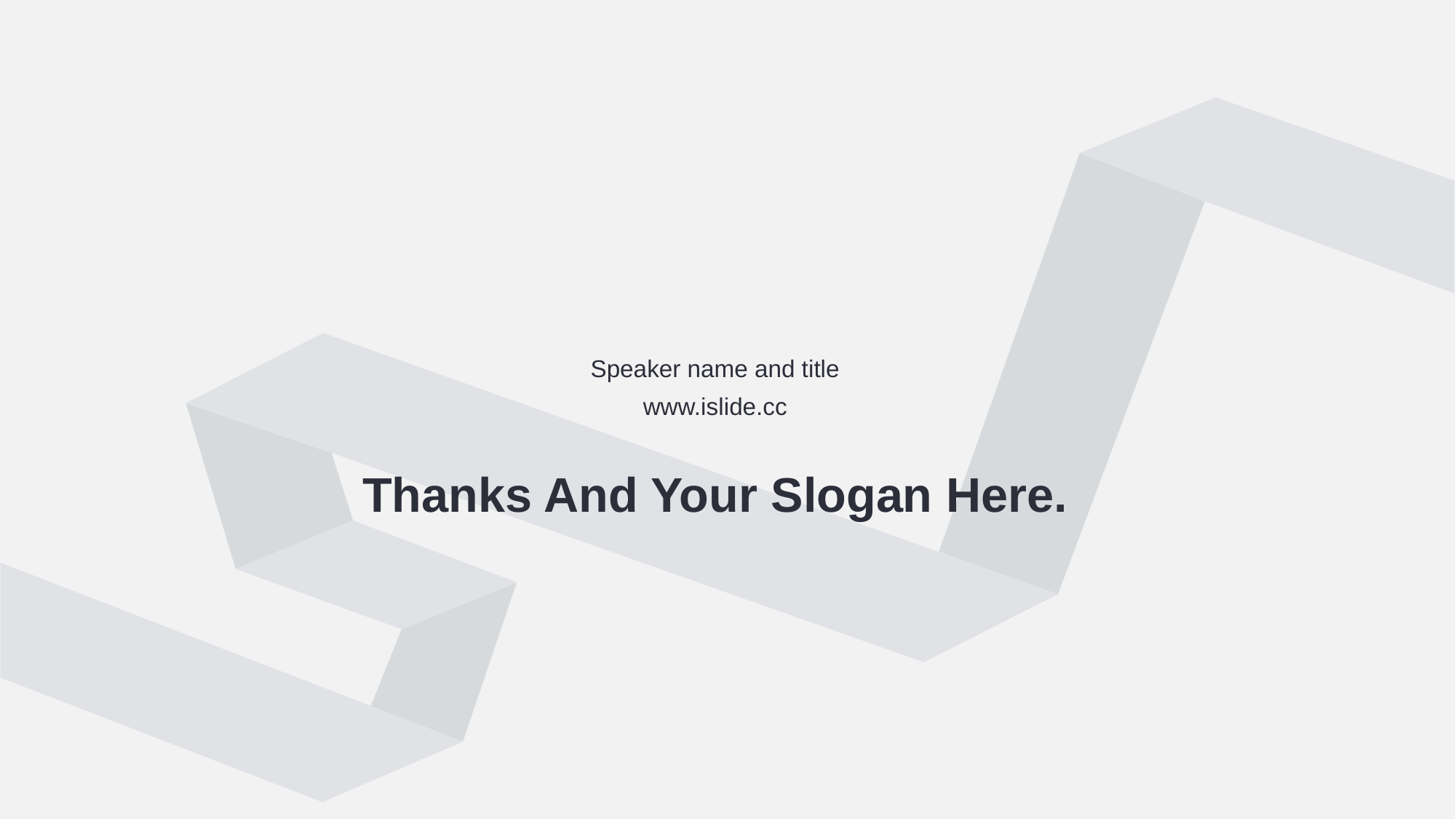

Speaker name and title
www.islide.cc
# Thanks And Your Slogan Here.